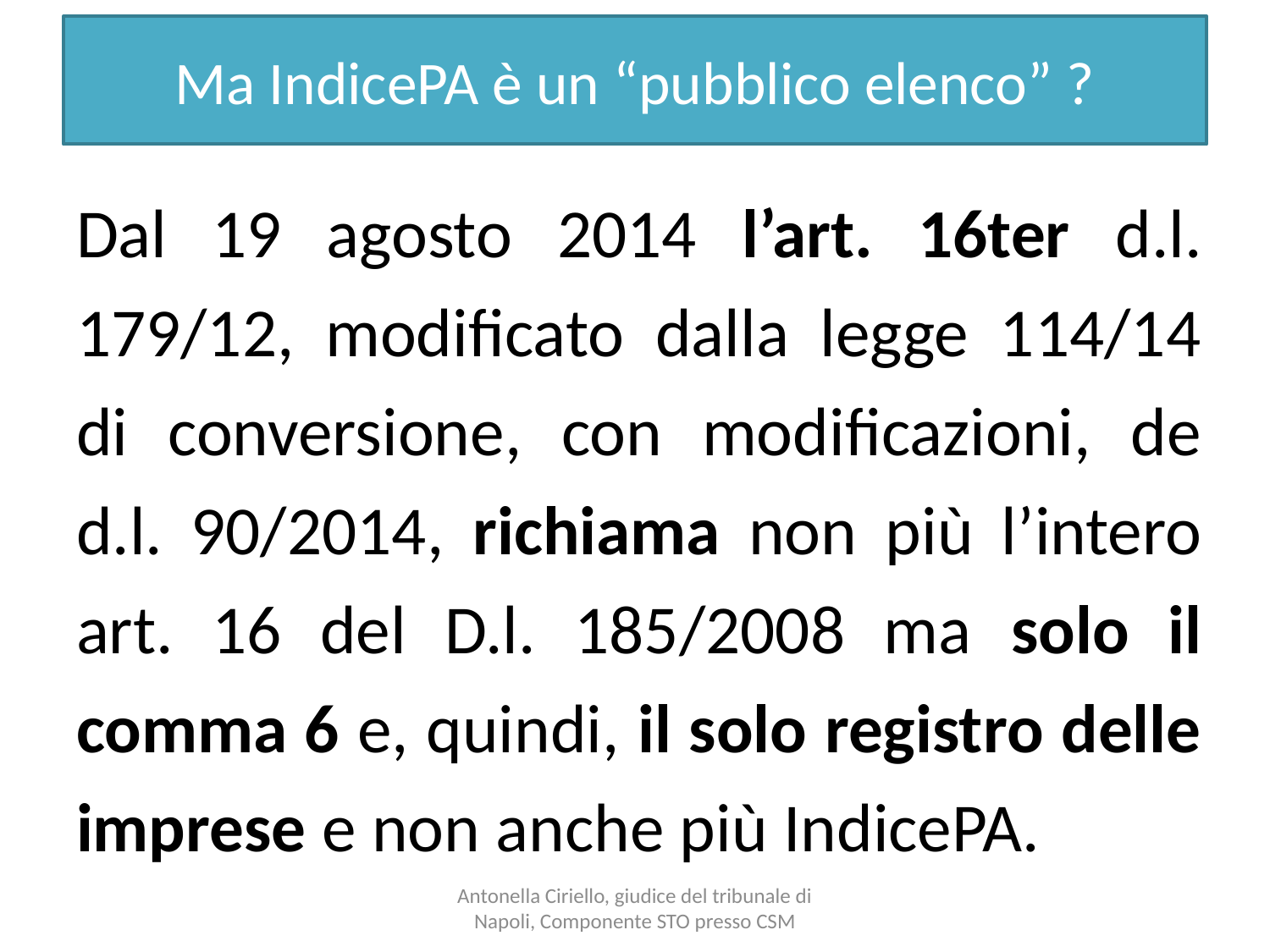

# Ma IndicePA è un “pubblico elenco” ?
Dal 19 agosto 2014 l’art. 16ter d.l. 179/12, modificato dalla legge 114/14 di conversione, con modificazioni, de d.l. 90/2014, richiama non più l’intero art. 16 del D.l. 185/2008 ma solo il comma 6 e, quindi, il solo registro delle imprese e non anche più IndicePA.
Antonella Ciriello, giudice del tribunale di Napoli, Componente STO presso CSM